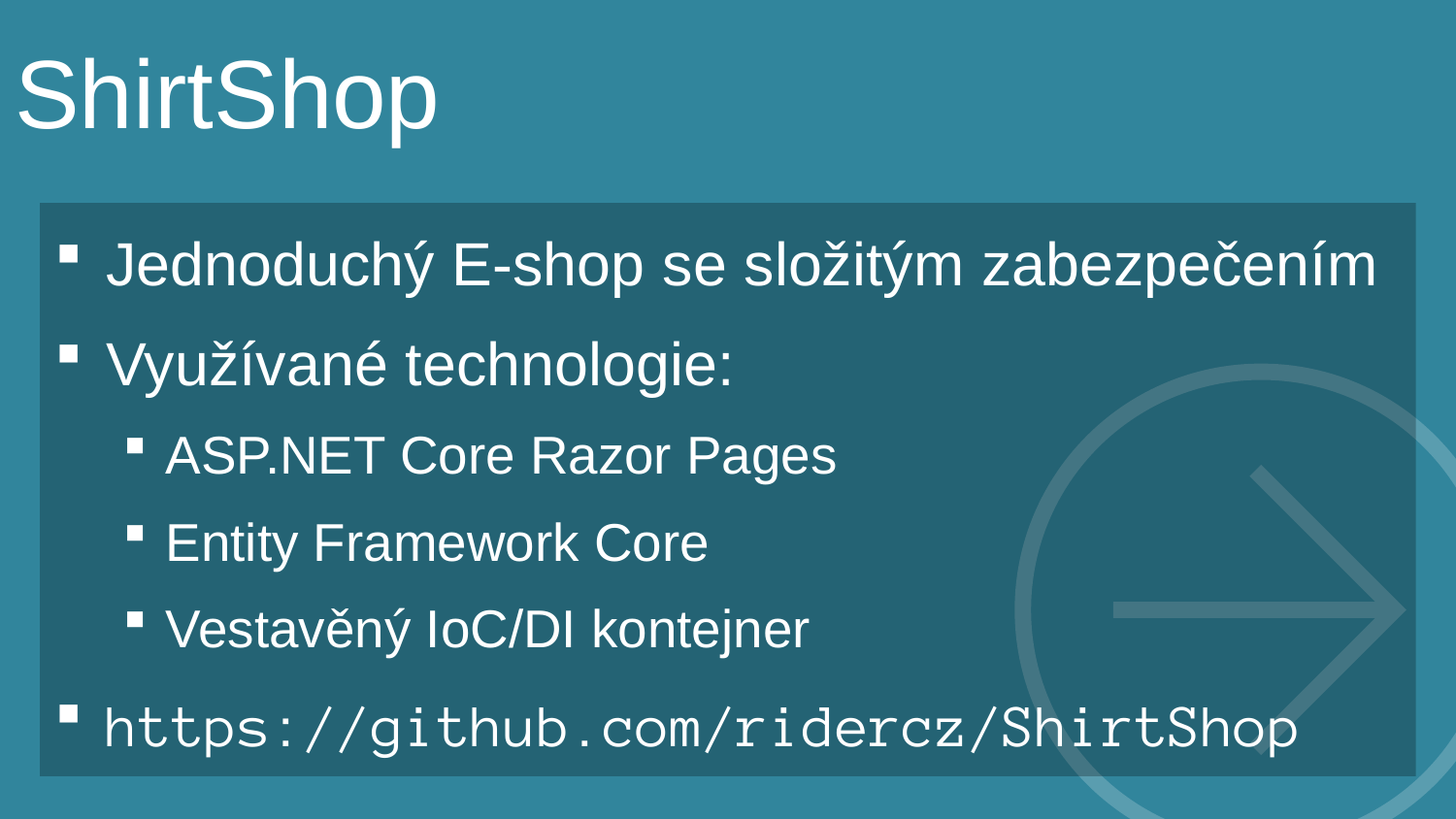

# ShirtShop
Jednoduchý E-shop se složitým zabezpečením
Využívané technologie:
ASP.NET Core Razor Pages
Entity Framework Core
Vestavěný IoC/DI kontejner
https://github.com/ridercz/ShirtShop